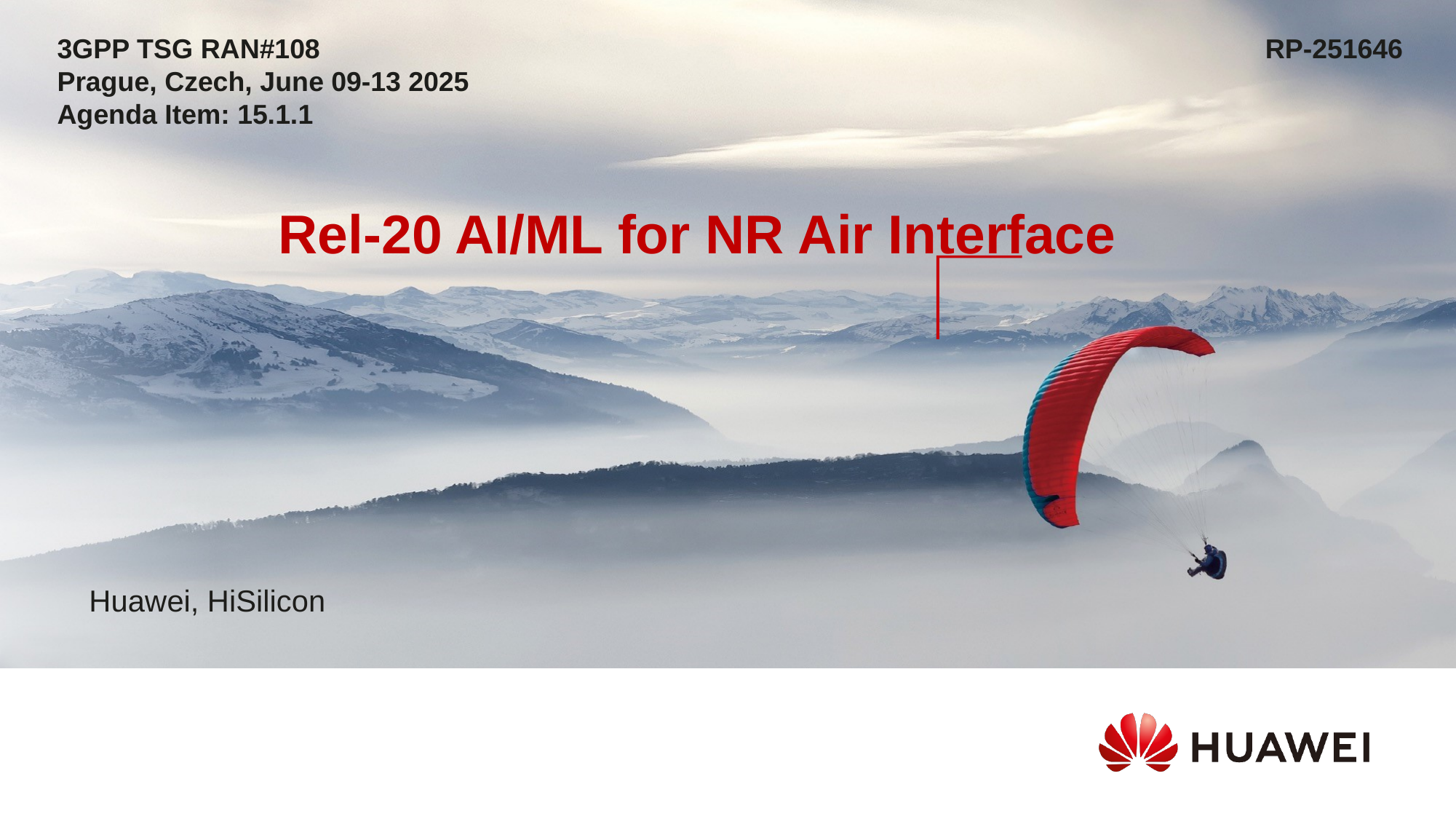

3GPP TSG RAN#108									 RP-251646
Prague, Czech, June 09-13 2025
Agenda Item: 15.1.1
Rel-20 AI/ML for NR Air Interface
Huawei, HiSilicon